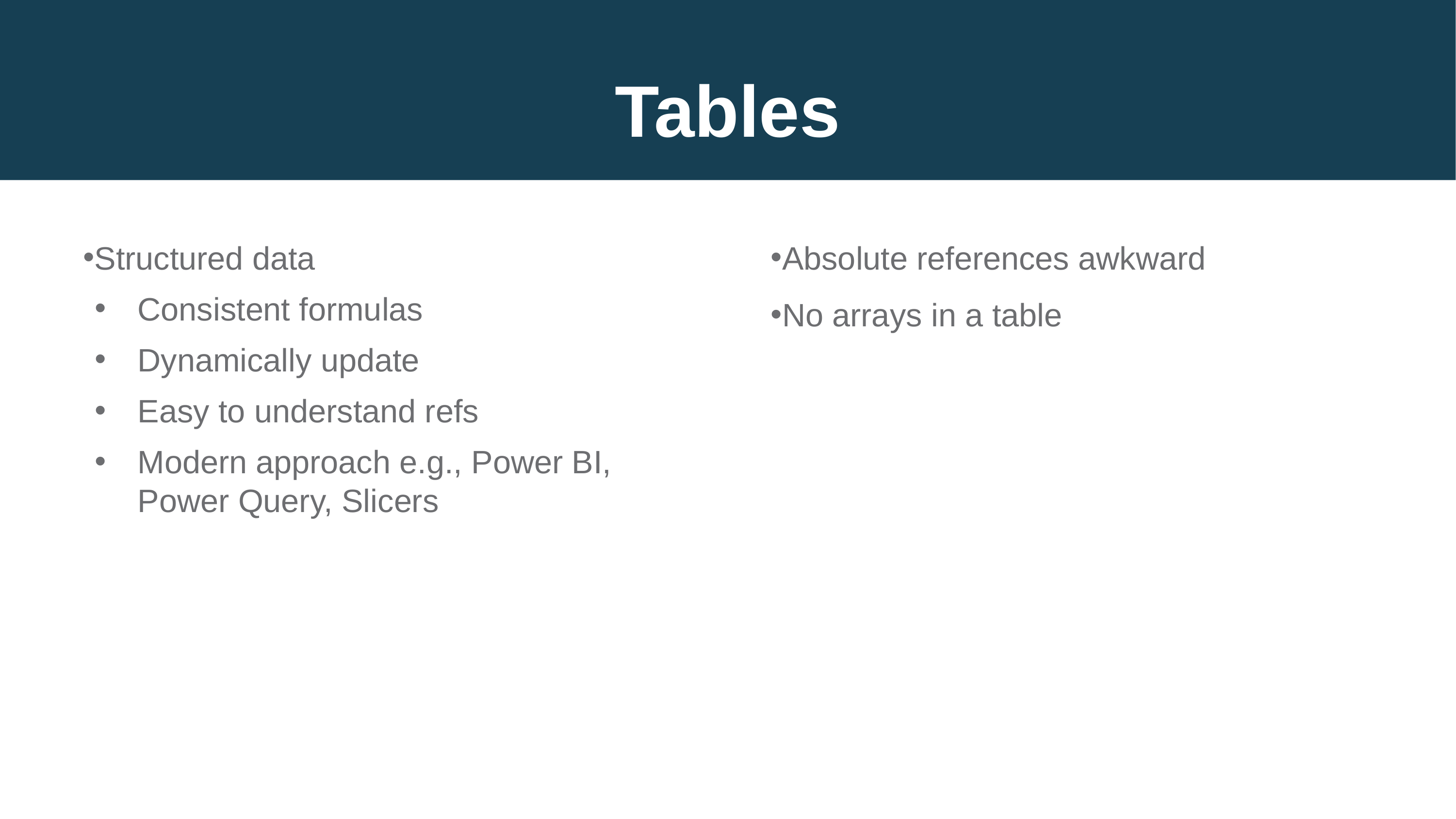

# Tables
Structured data
Consistent formulas
Dynamically update
Easy to understand refs
Modern approach e.g., Power BI, Power Query, Slicers
Absolute references awkward
No arrays in a table